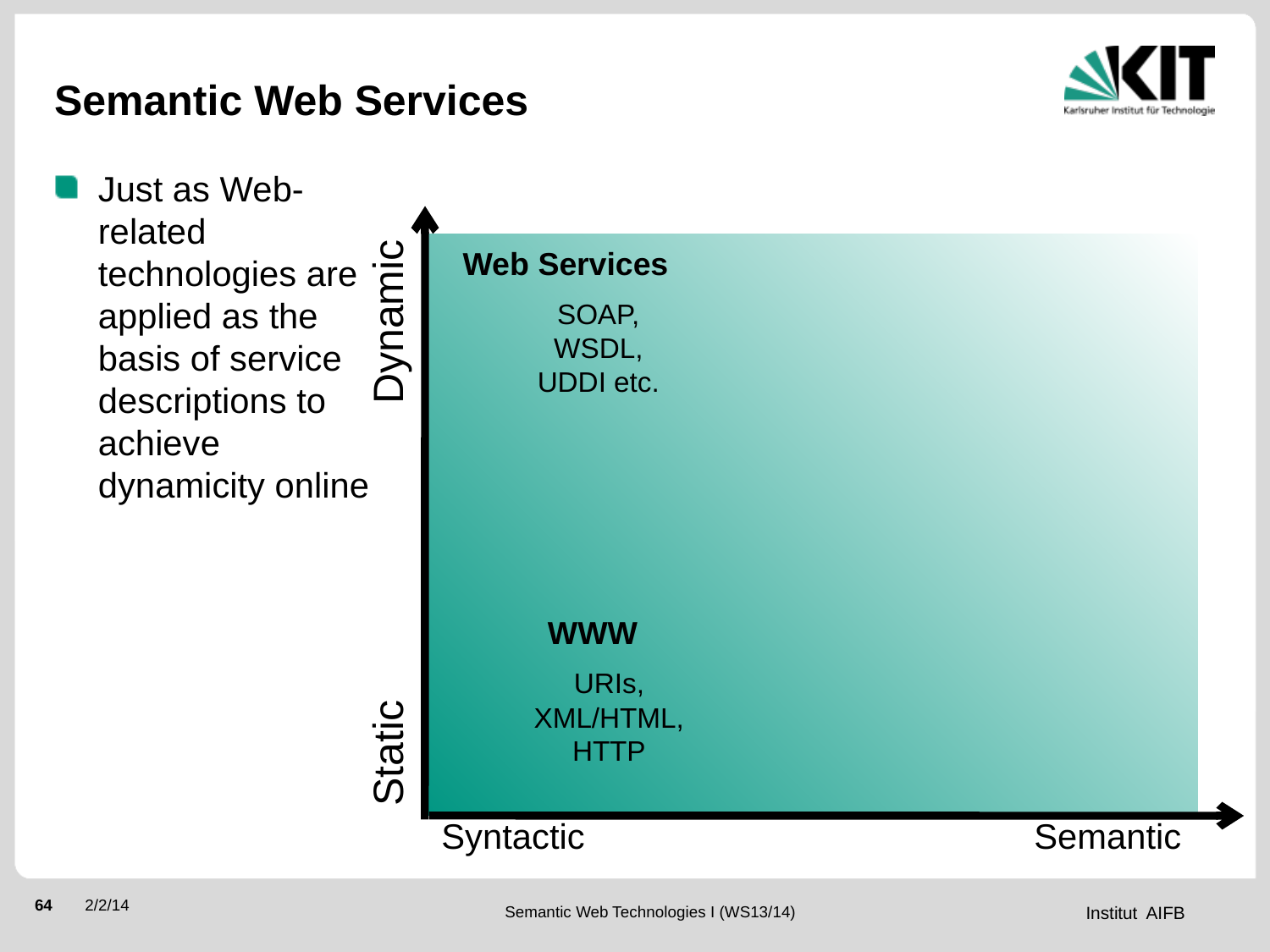

# Semantic Web Services
Just as Web-related technologies are applied as the basis of service descriptions to achieve dynamicity online
Dynamic

Web Services
SOAP, WSDL, UDDI etc.
WWW
Static
URIs, XML/HTML, HTTP
Syntactic
Semantic